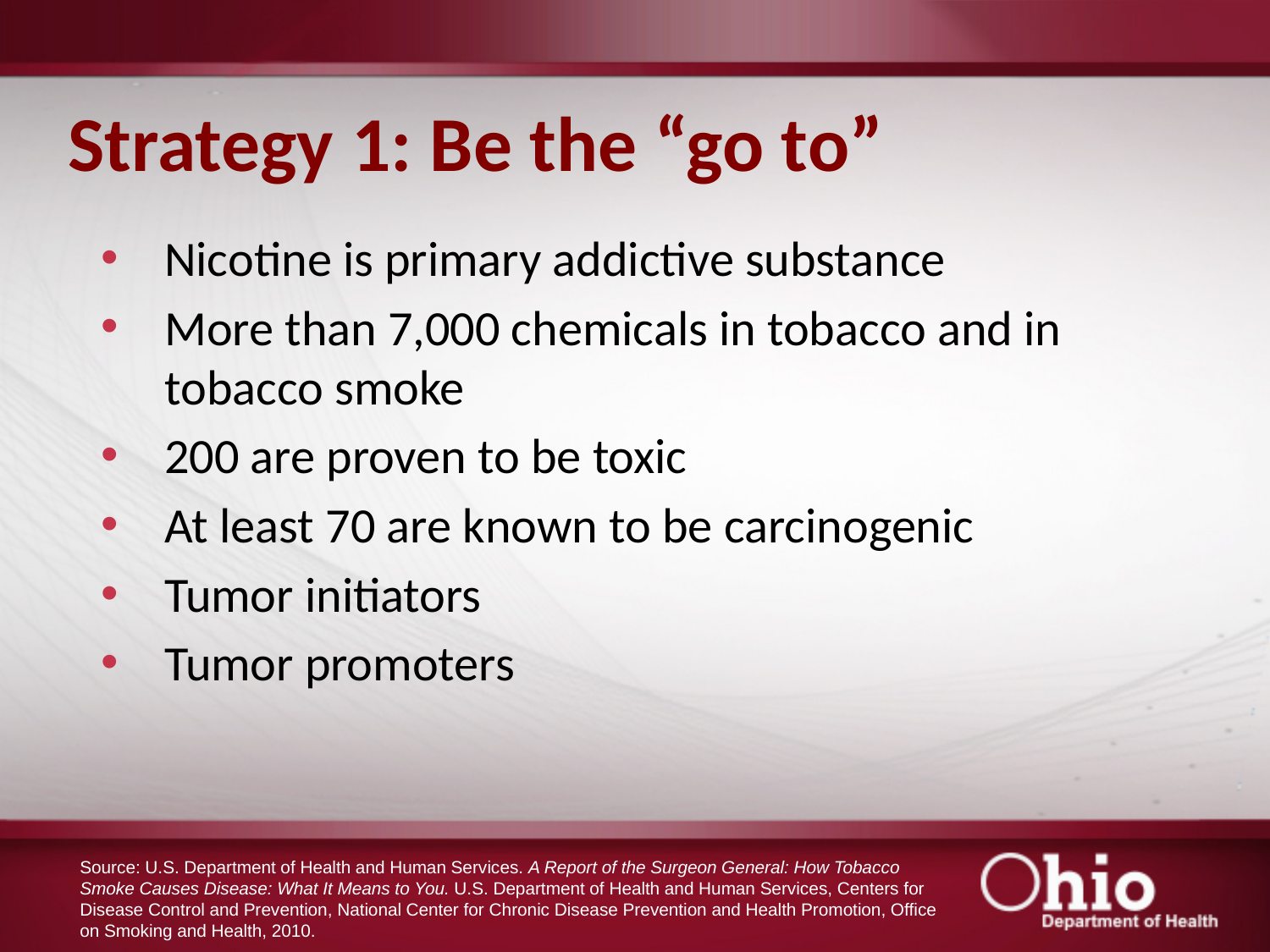

# Strategy 1: Be the “go to”
Nicotine is primary addictive substance
More than 7,000 chemicals in tobacco and in tobacco smoke
200 are proven to be toxic
At least 70 are known to be carcinogenic
Tumor initiators
Tumor promoters
Source: U.S. Department of Health and Human Services. A Report of the Surgeon General: How Tobacco Smoke Causes Disease: What It Means to You. U.S. Department of Health and Human Services, Centers for Disease Control and Prevention, National Center for Chronic Disease Prevention and Health Promotion, Office on Smoking and Health, 2010.